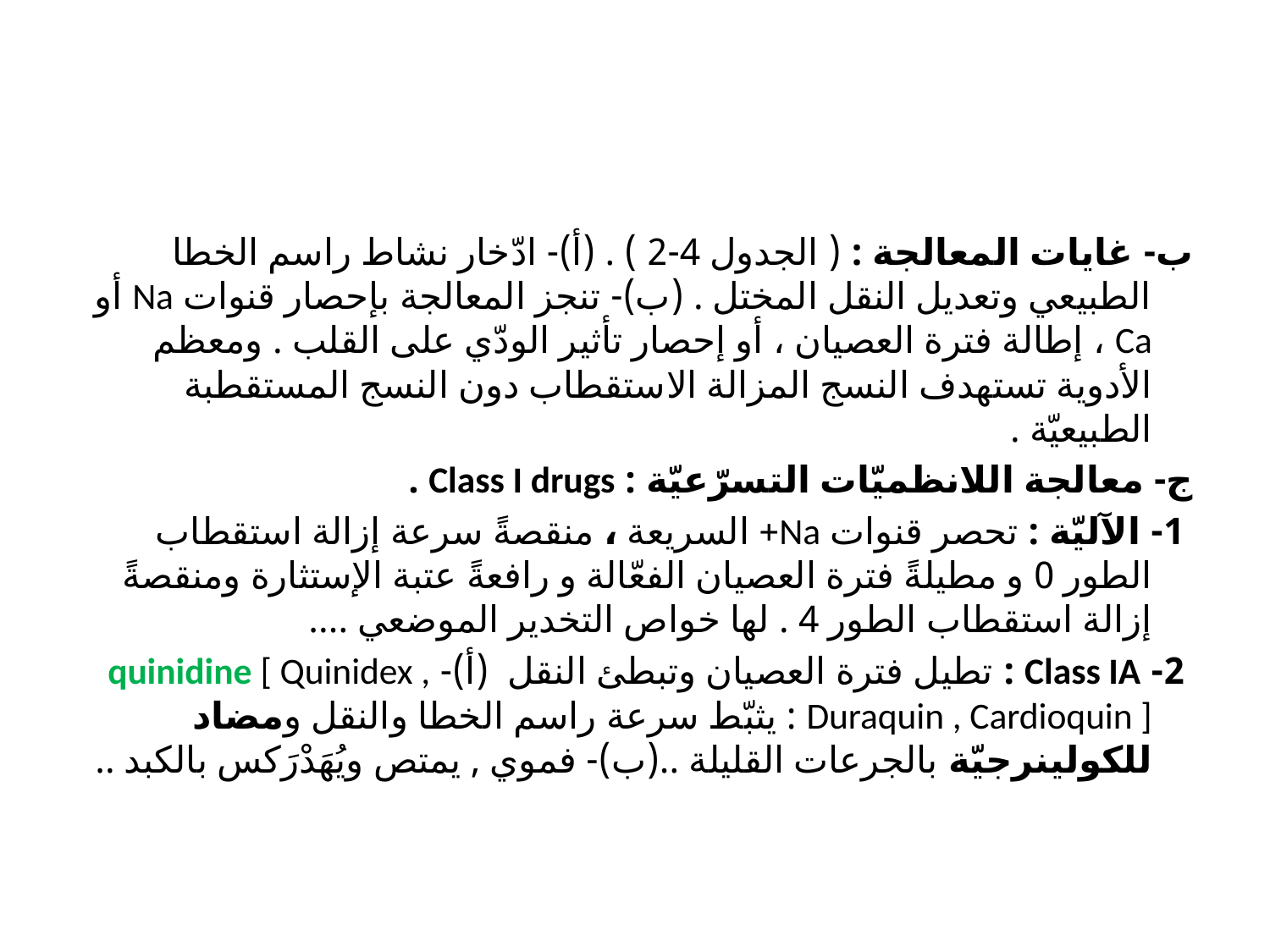

#
ب- غايات المعالجة : ( الجدول 4-2 ) . (أ)- ادّخار نشاط راسم الخطا الطبيعي وتعديل النقل المختل . (ب)- تنجز المعالجة بإحصار قنوات Na أو Ca ، إطالة فترة العصيان ، أو إحصار تأثير الودّي على القلب . ومعظم الأدوية تستهدف النسج المزالة الاستقطاب دون النسج المستقطبة الطبيعيّة .
ج- معالجة اللانظميّات التسرّعيّة : Class I drugs .
 1- الآليّة : تحصر قنوات Na+ السريعة ، منقصةً سرعة إزالة استقطاب الطور 0 و مطيلةً فترة العصيان الفعّالة و رافعةً عتبة الإستثارة ومنقصةً إزالة استقطاب الطور 4 . لها خواص التخدير الموضعي ....
 2- Class IA : تطيل فترة العصيان وتبطئ النقل  (أ)- quinidine [ Quinidex , Duraquin , Cardioquin ] : يثبّط سرعة راسم الخطا والنقل ومضاد للكولينرجيّة بالجرعات القليلة ..(ب)- فموي , يمتص ويُهَدْرَكس بالكبد ..